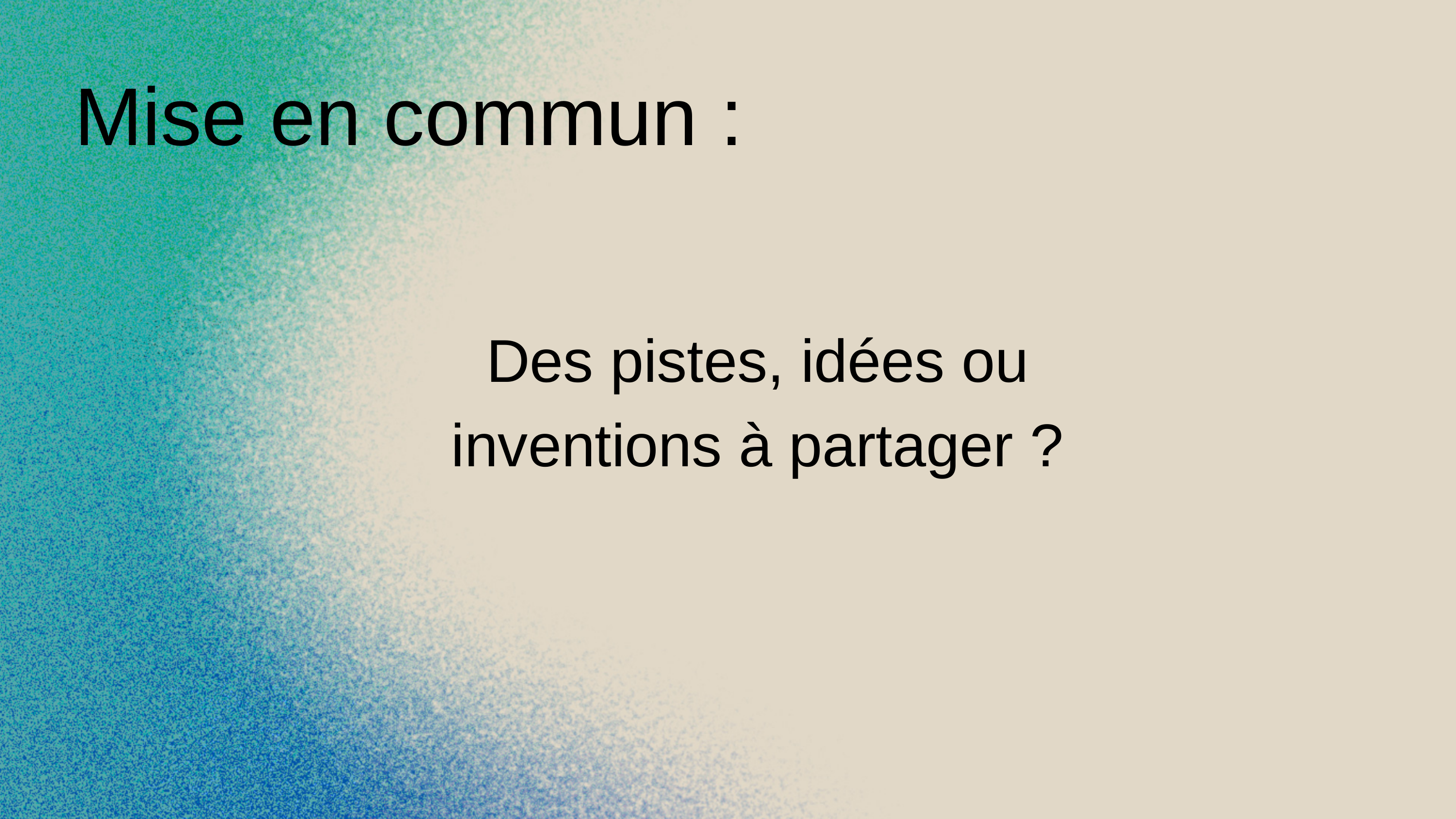

Mise en commun :
Des pistes, idées ou inventions à partager ?